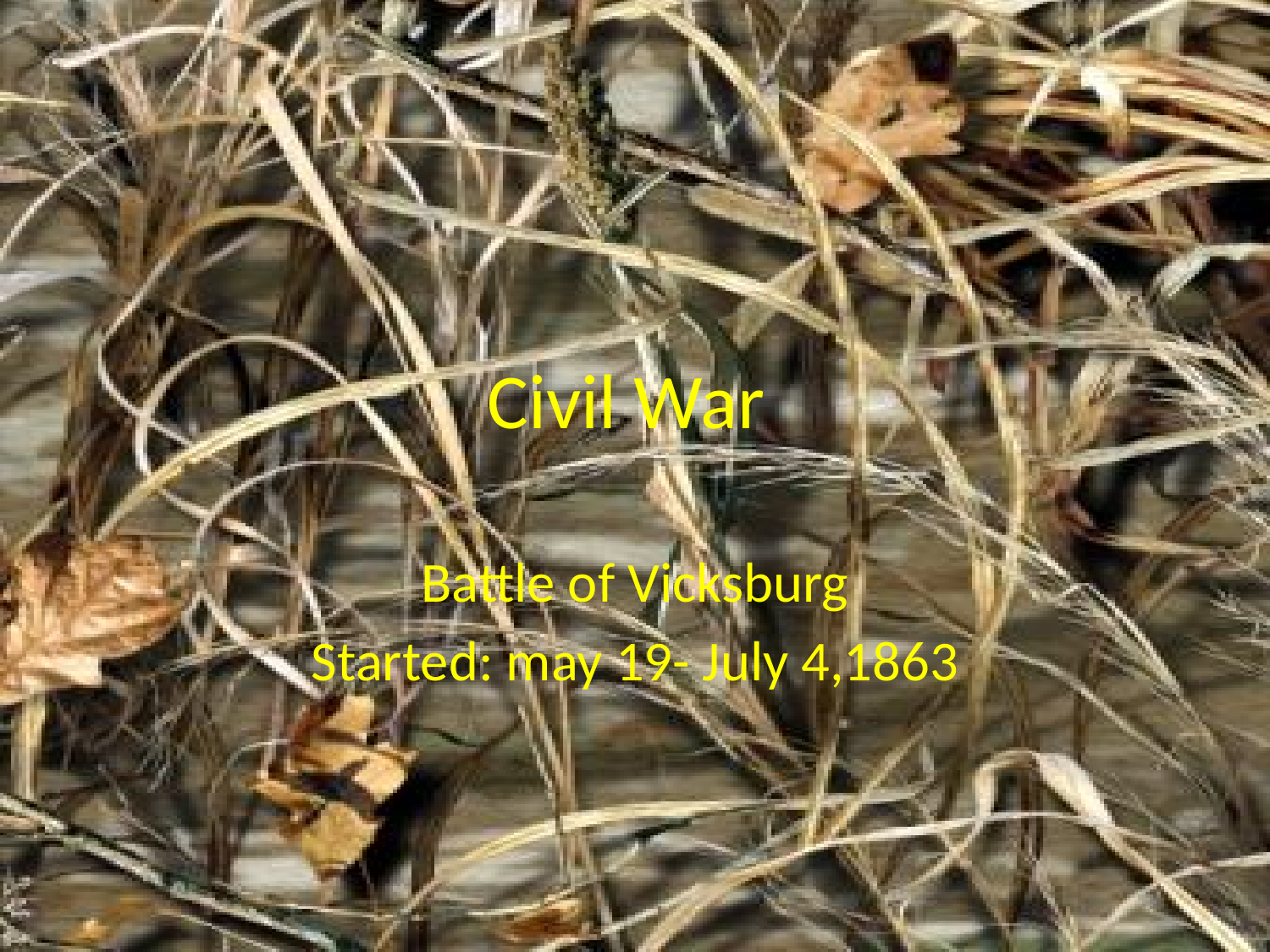

# Civil War
Battle of Vicksburg
Started: may 19- July 4,1863